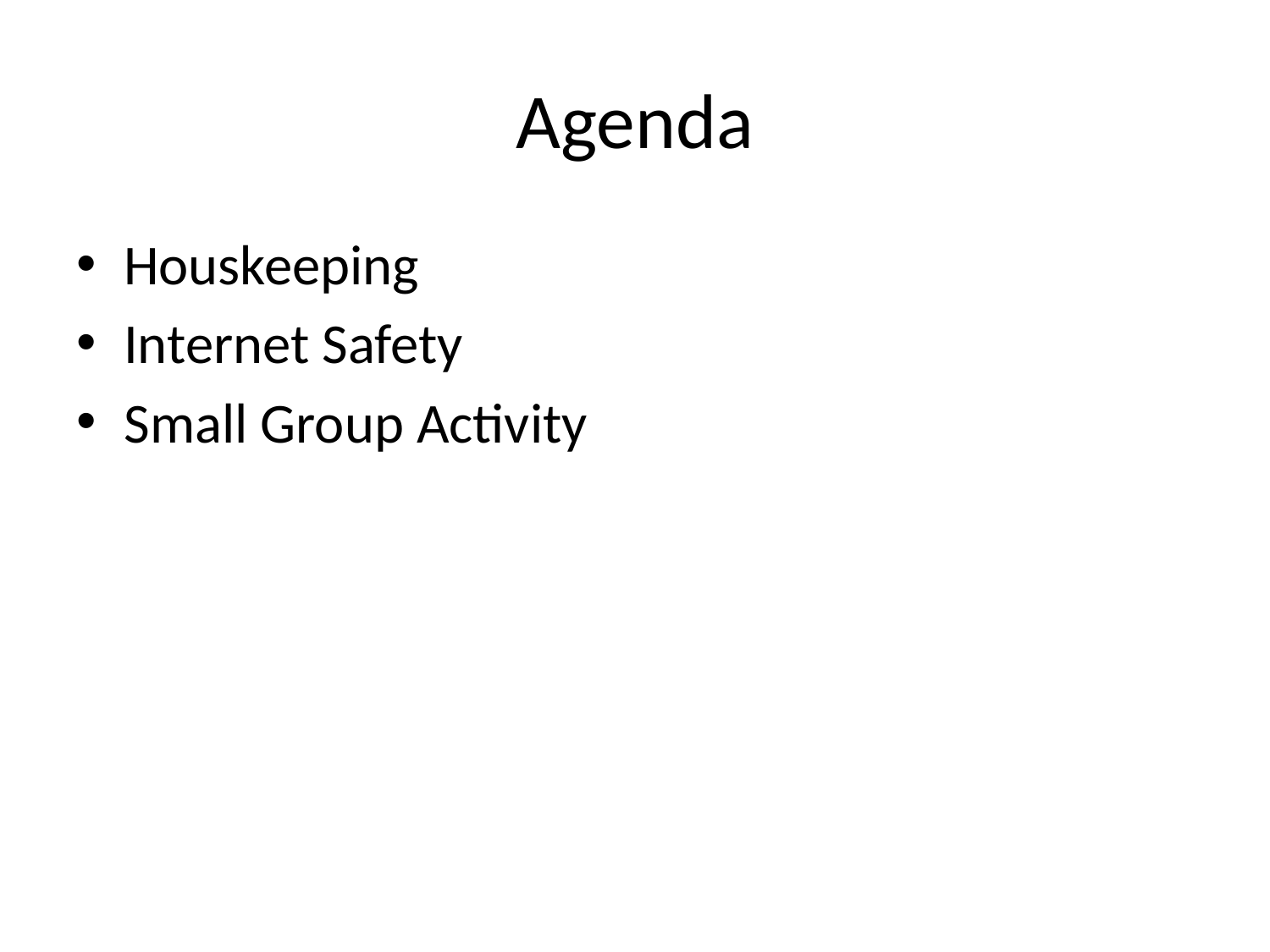

# Agenda
Houskeeping
Internet Safety
Small Group Activity